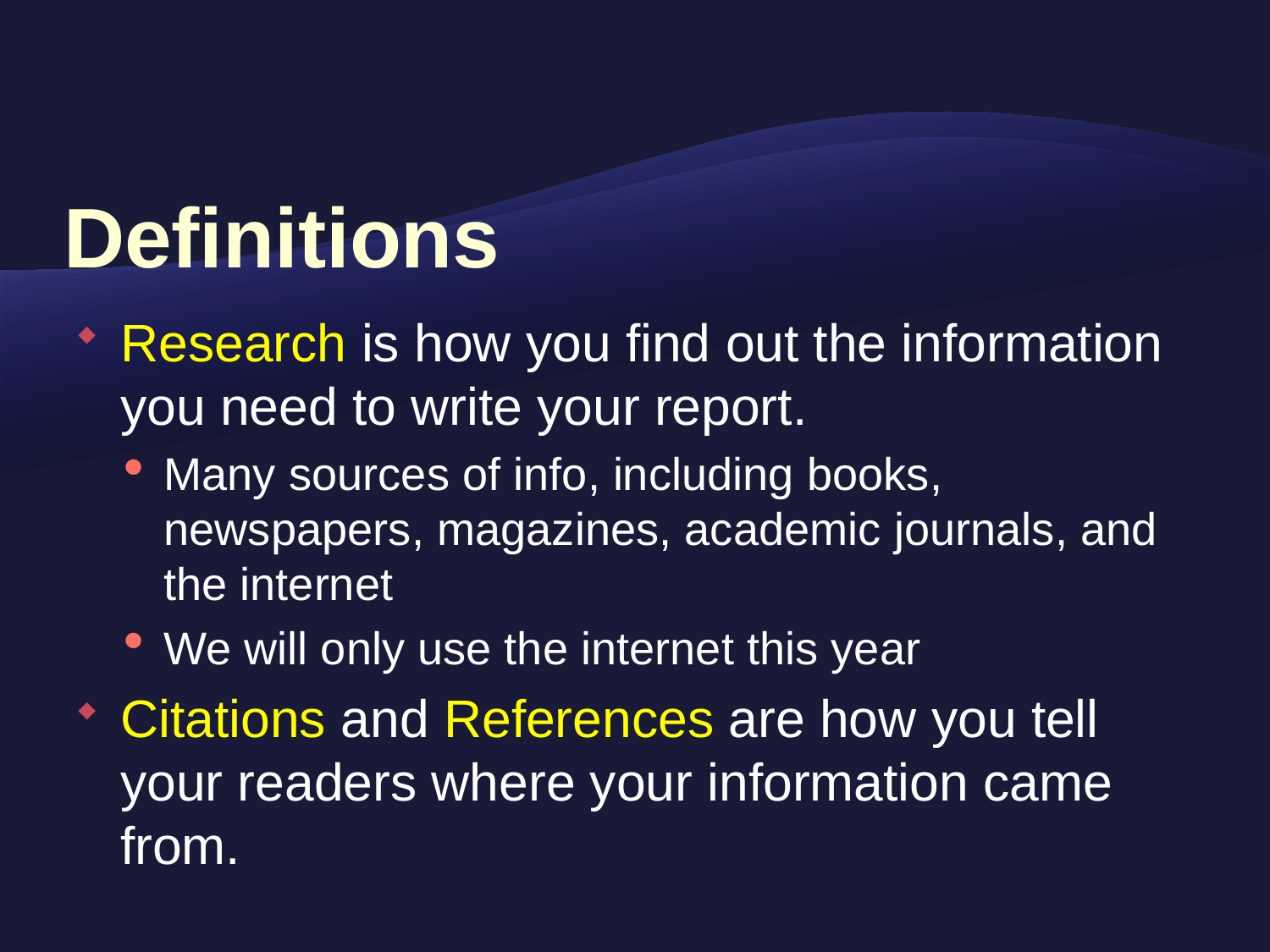

# Definitions
Research is how you find out the information you need to write your report.
Many sources of info, including books, newspapers, magazines, academic journals, and the internet
We will only use the internet this year
Citations and References are how you tell your readers where your information came from.